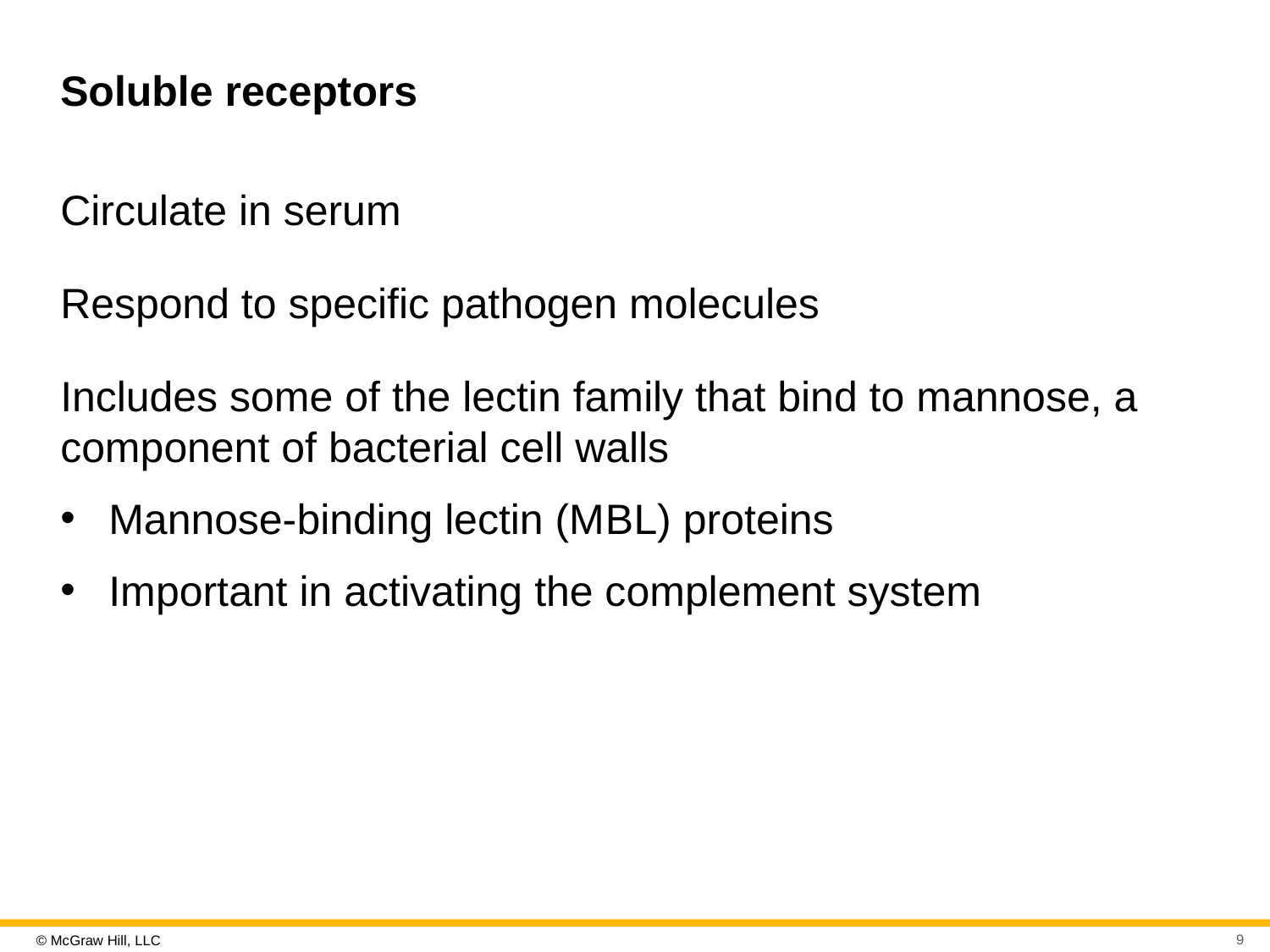

# Soluble receptors
Circulate in serum
Respond to specific pathogen molecules
Includes some of the lectin family that bind to mannose, a component of bacterial cell walls
Mannose-binding lectin (M B L) proteins
Important in activating the complement system
9